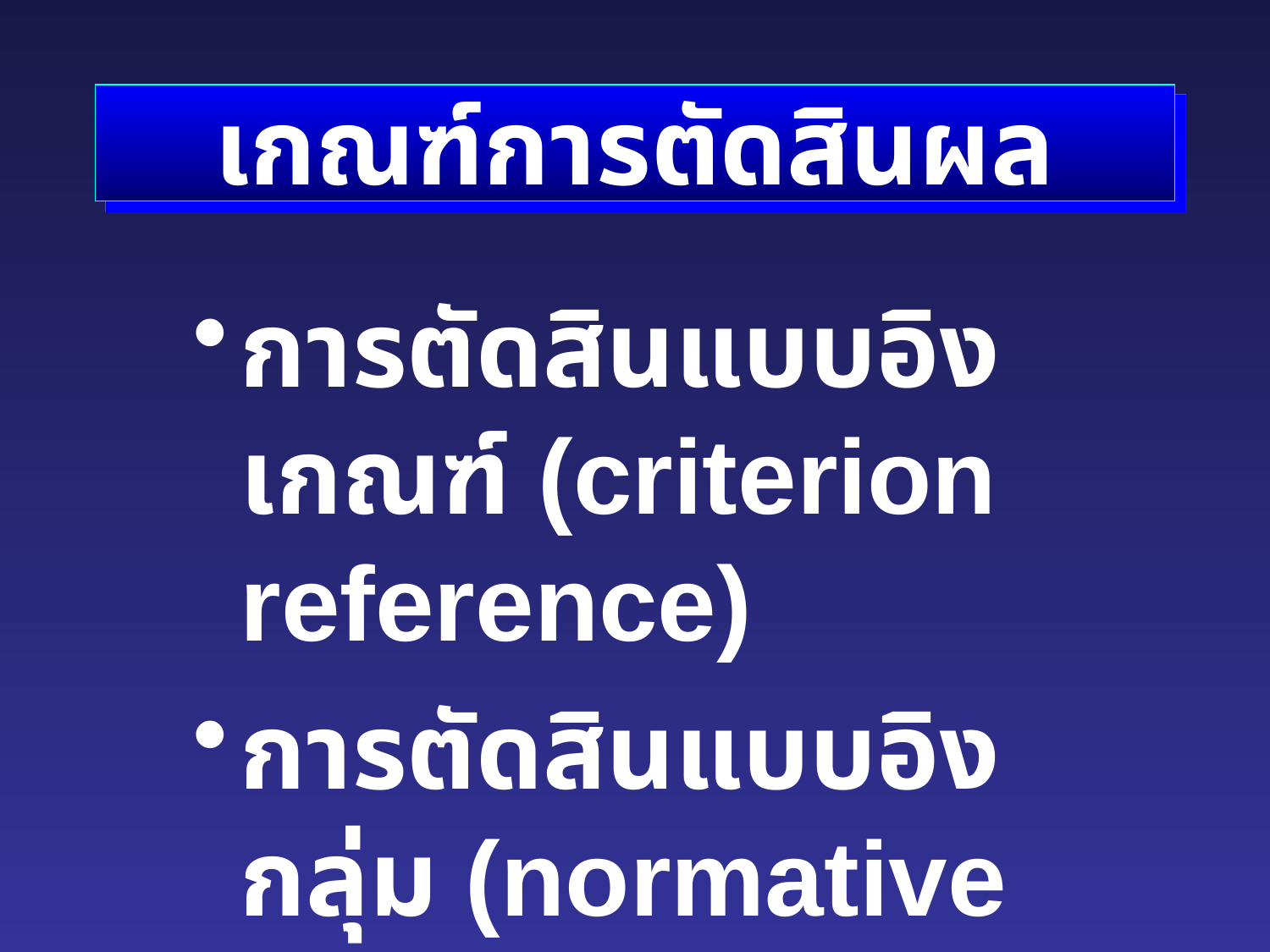

# เกณฑ์การตัดสินผล
การตัดสินแบบอิงเกณฑ์ (criterion reference)
การตัดสินแบบอิงกลุ่ม (normative reference)